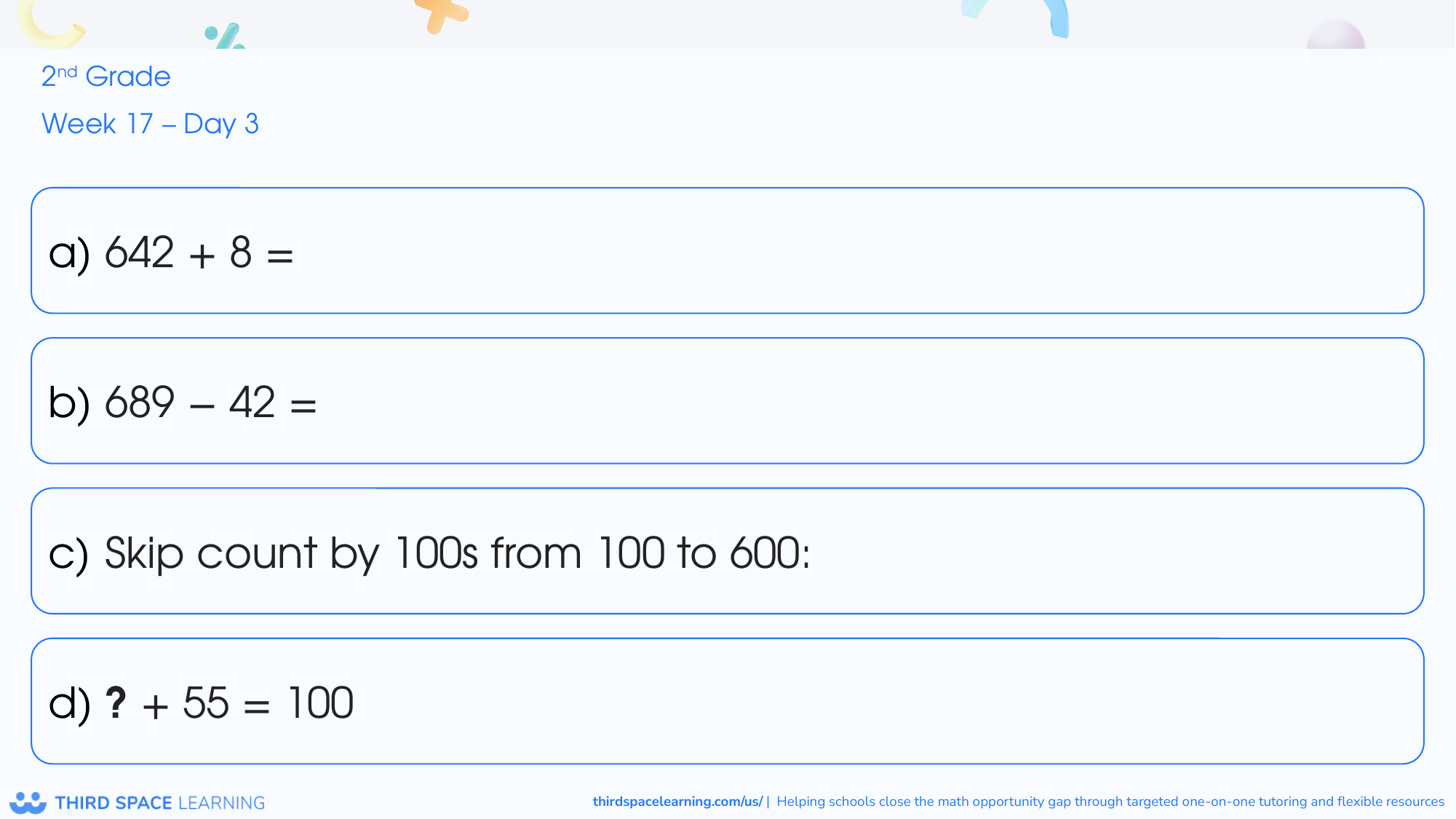

2nd Grade
Week 17 – Day 3
642 + 8 =
689 − 42 =
Skip count by 100s from 100 to 600:
? + 55 = 100